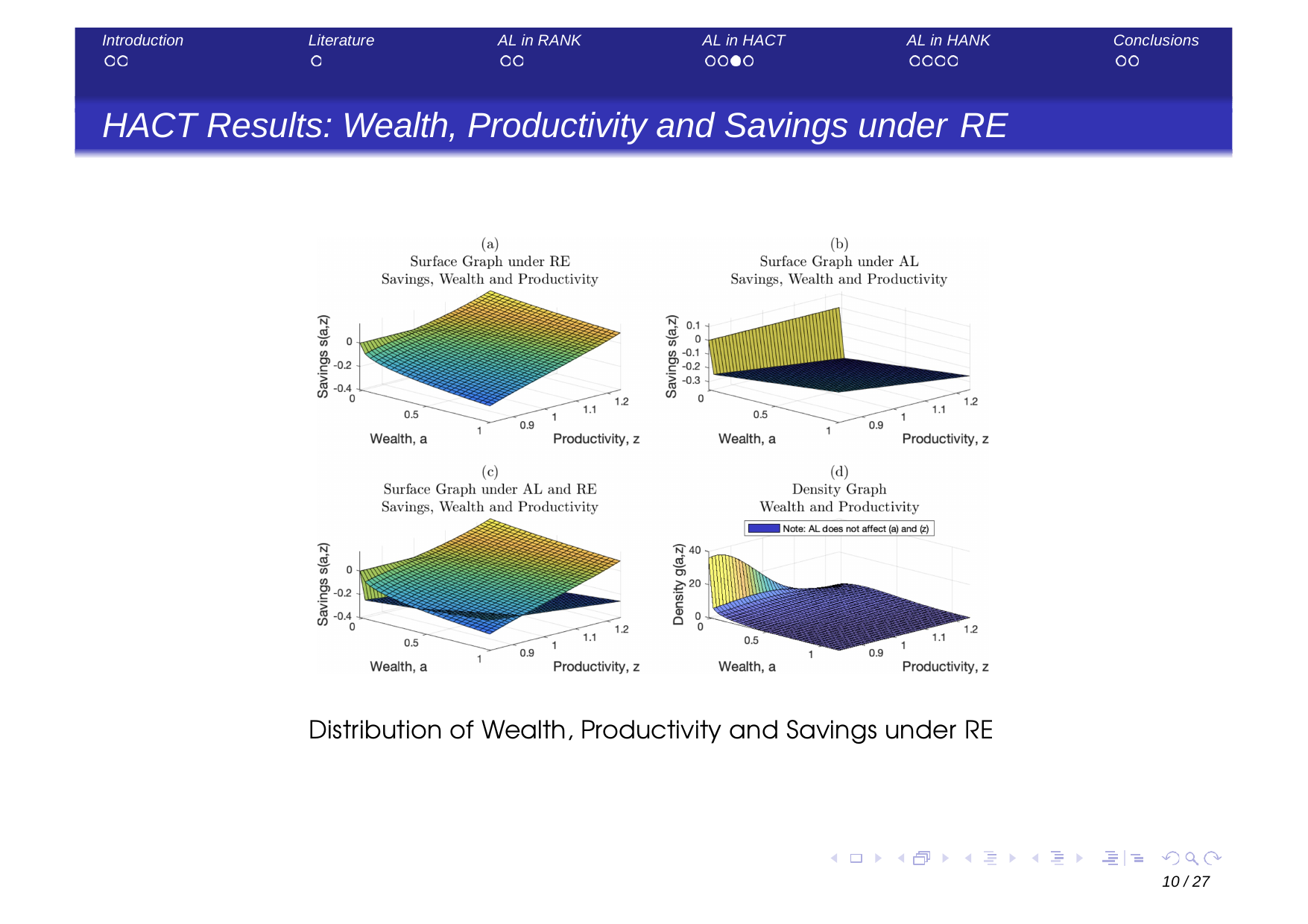

Introduction
Literature
AL in RANK
AL in HACT
AL in HANK
Conclusions

HACT Results: Wealth, Productivity and Savings under RE

Distribution of Wealth, Productivity and Savings under RE
10 / 27